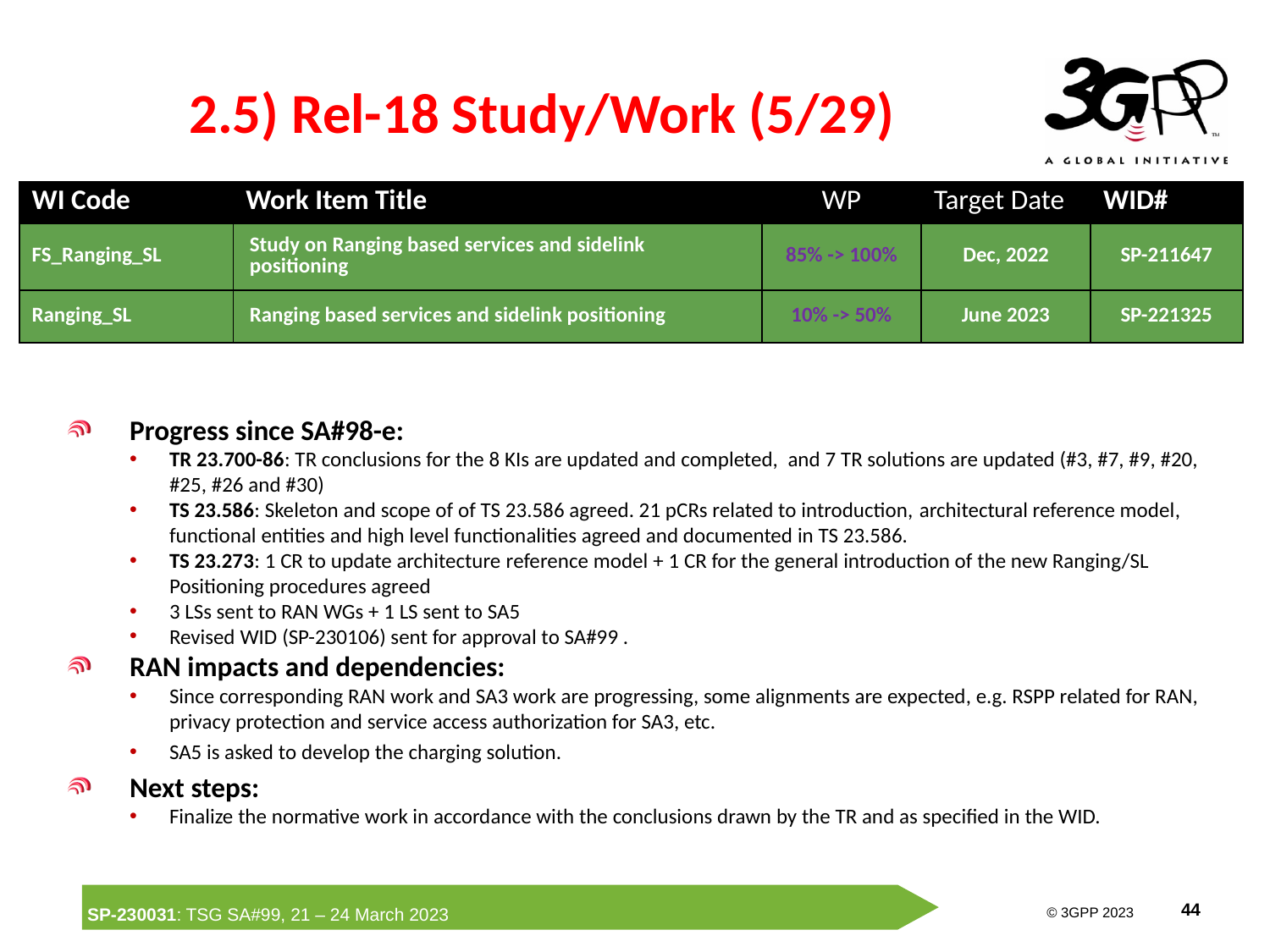

# 2.5) Rel-18 Study/Work (5/29)
| WI Code | Work Item Title | WP | Target Date | WID# |
| --- | --- | --- | --- | --- |
| FS\_Ranging\_SL | Study on Ranging based services and sidelink positioning | 85% -> 100% | Dec, 2022 | SP-211647 |
| Ranging\_SL | Ranging based services and sidelink positioning | 10% -> 50% | June 2023 | SP-221325 |
Progress since SA#98-e:
TR 23.700-86: TR conclusions for the 8 KIs are updated and completed,  and 7 TR solutions are updated (#3, #7, #9, #20, #25, #26 and #30)
TS 23.586: Skeleton and scope of of TS 23.586 agreed. 21 pCRs related to introduction, architectural reference model, functional entities and high level functionalities agreed and documented in TS 23.586.
TS 23.273: 1 CR to update architecture reference model + 1 CR for the general introduction of the new Ranging/SL Positioning procedures agreed
3 LSs sent to RAN WGs + 1 LS sent to SA5
Revised WID (SP-230106) sent for approval to SA#99 .
RAN impacts and dependencies:
Since corresponding RAN work and SA3 work are progressing, some alignments are expected, e.g. RSPP related for RAN, privacy protection and service access authorization for SA3, etc.
SA5 is asked to develop the charging solution.
Next steps:
Finalize the normative work in accordance with the conclusions drawn by the TR and as specified in the WID.